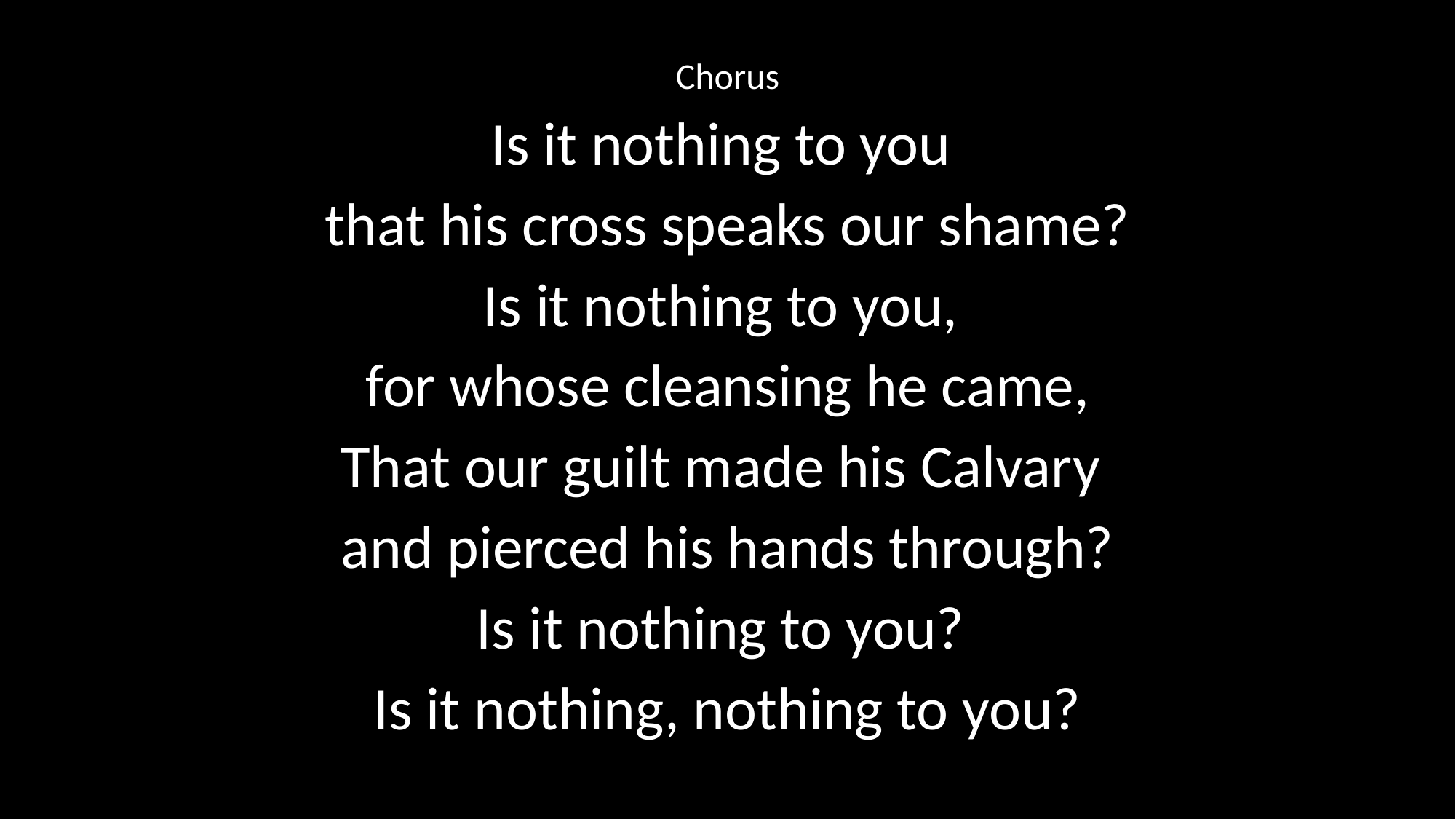

Chorus
Is it nothing to you
that his cross speaks our shame?
Is it nothing to you,
for whose cleansing he came,
That our guilt made his Calvary
and pierced his hands through?
Is it nothing to you?
Is it nothing, nothing to you?